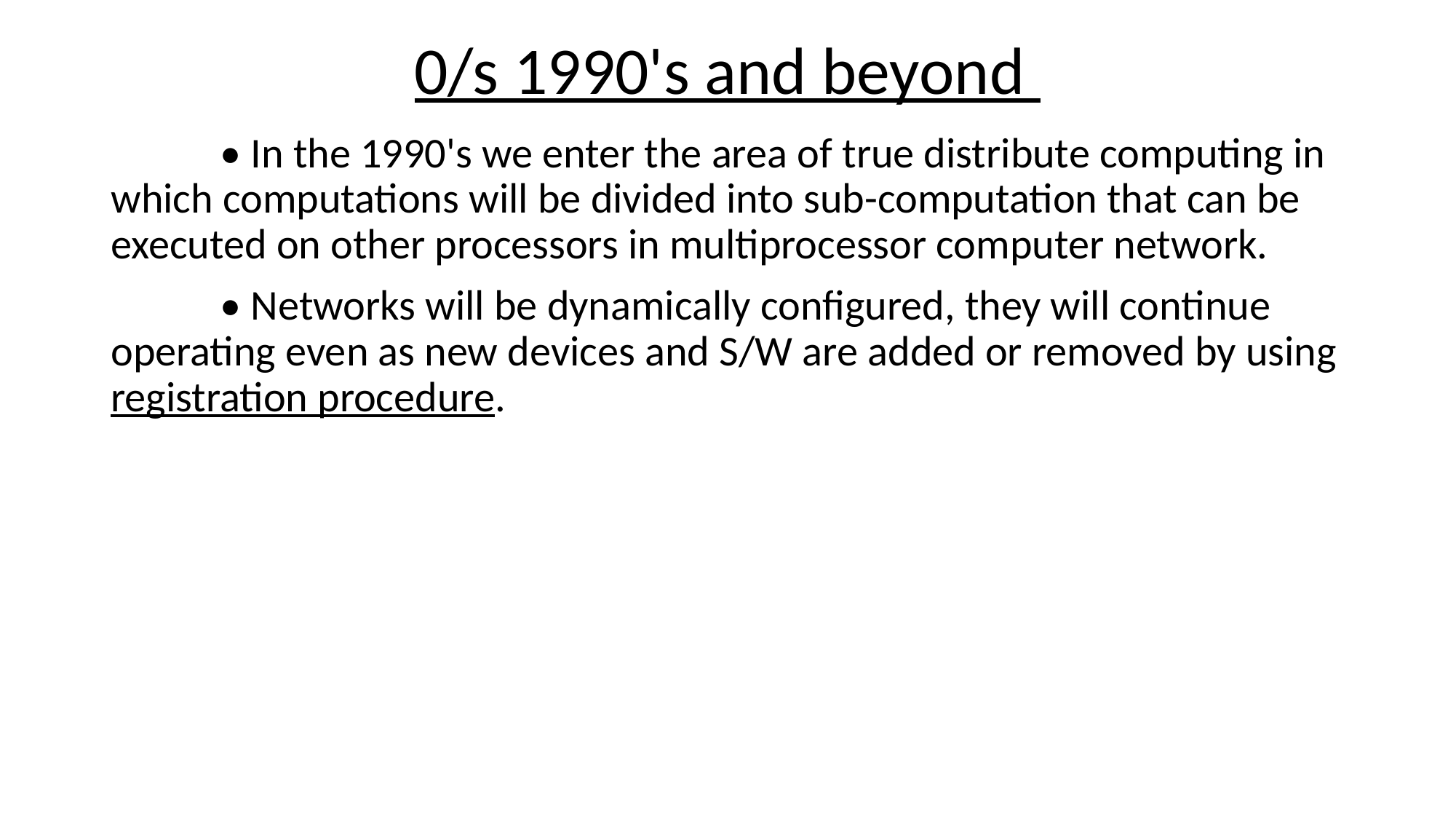

# 0/s 1990's and beyond
	• In the 1990's we enter the area of true distribute computing in which computations will be divided into sub-computation that can be executed on other processors in multiprocessor computer network.
	• Networks will be dynamically configured, they will continue operating even as new devices and S/W are added or removed by using registration procedure.